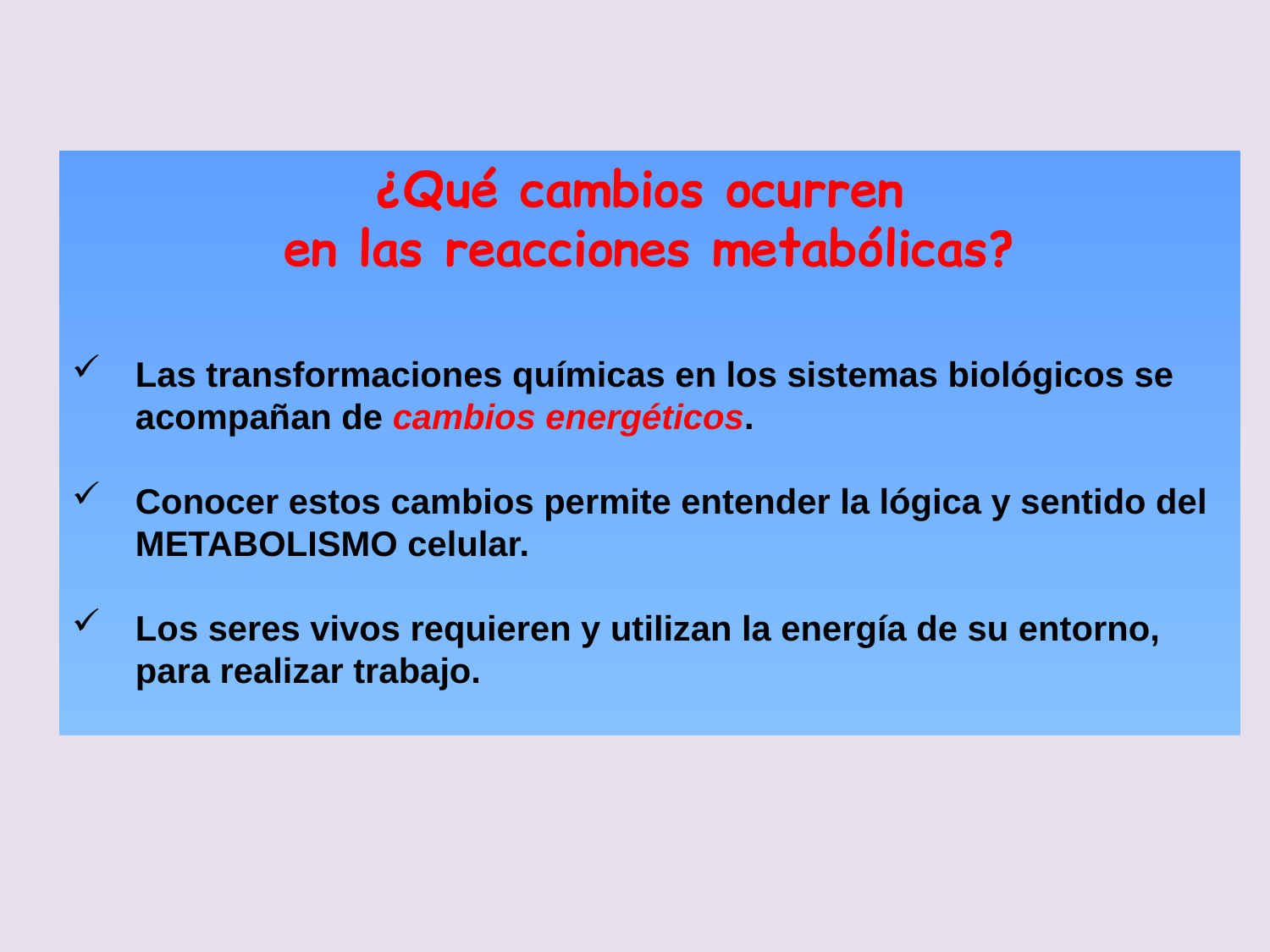

¿Qué cambios ocurren
en las reacciones metabólicas?

Las transformaciones químicas en los sistemas biológicos se acompañan de cambios energéticos.

Conocer estos cambios permite entender la lógica y sentido del METABOLISMO celular.

Los seres vivos requieren y utilizan la energía de su entorno, para realizar trabajo.